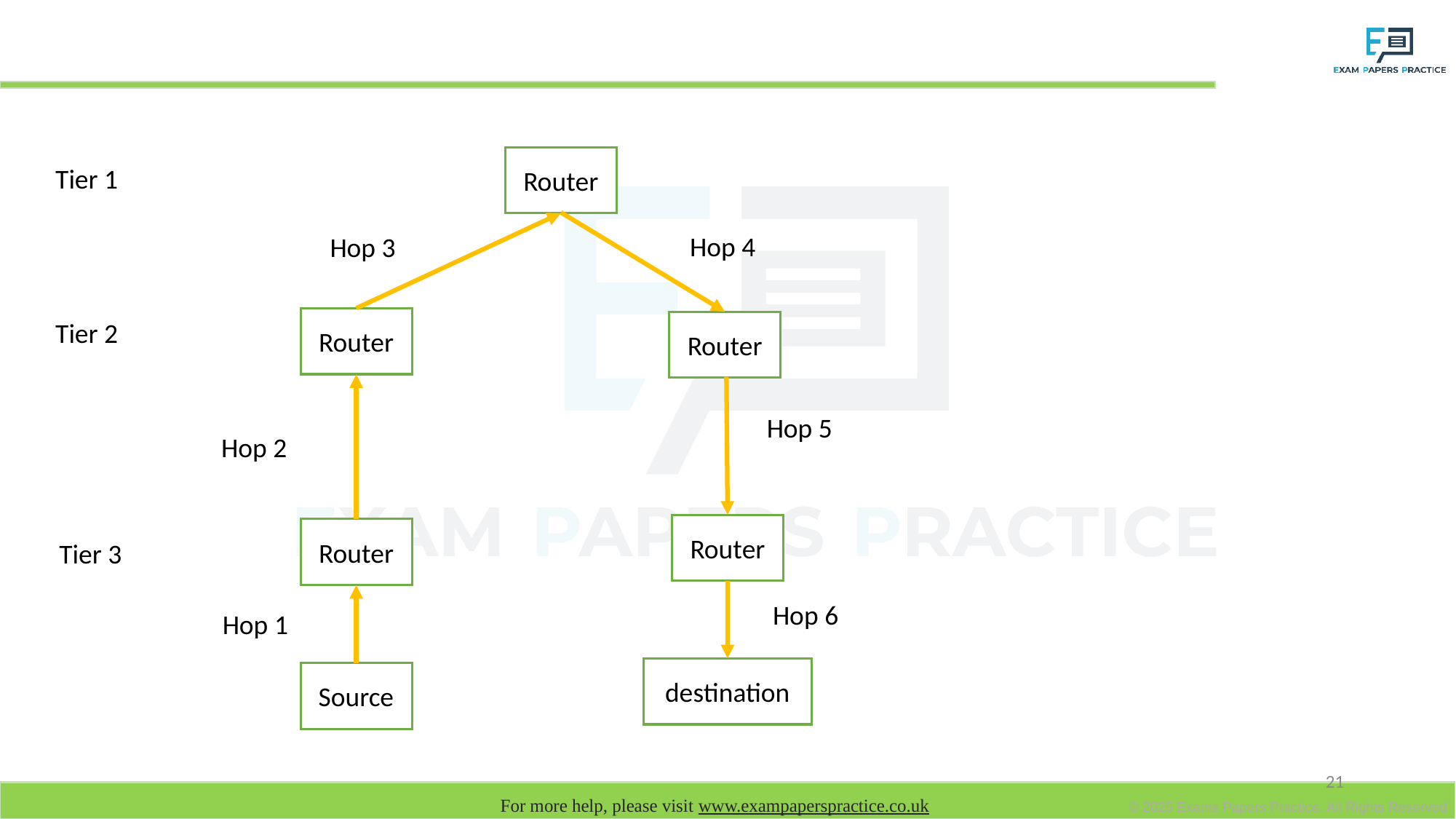

# Router Hops
Router
Tier 1
Hop 4
Hop 3
Router
Tier 2
Router
Hop 5
Hop 2
Router
Router
Tier 3
Hop 6
Hop 1
destination
Source
21